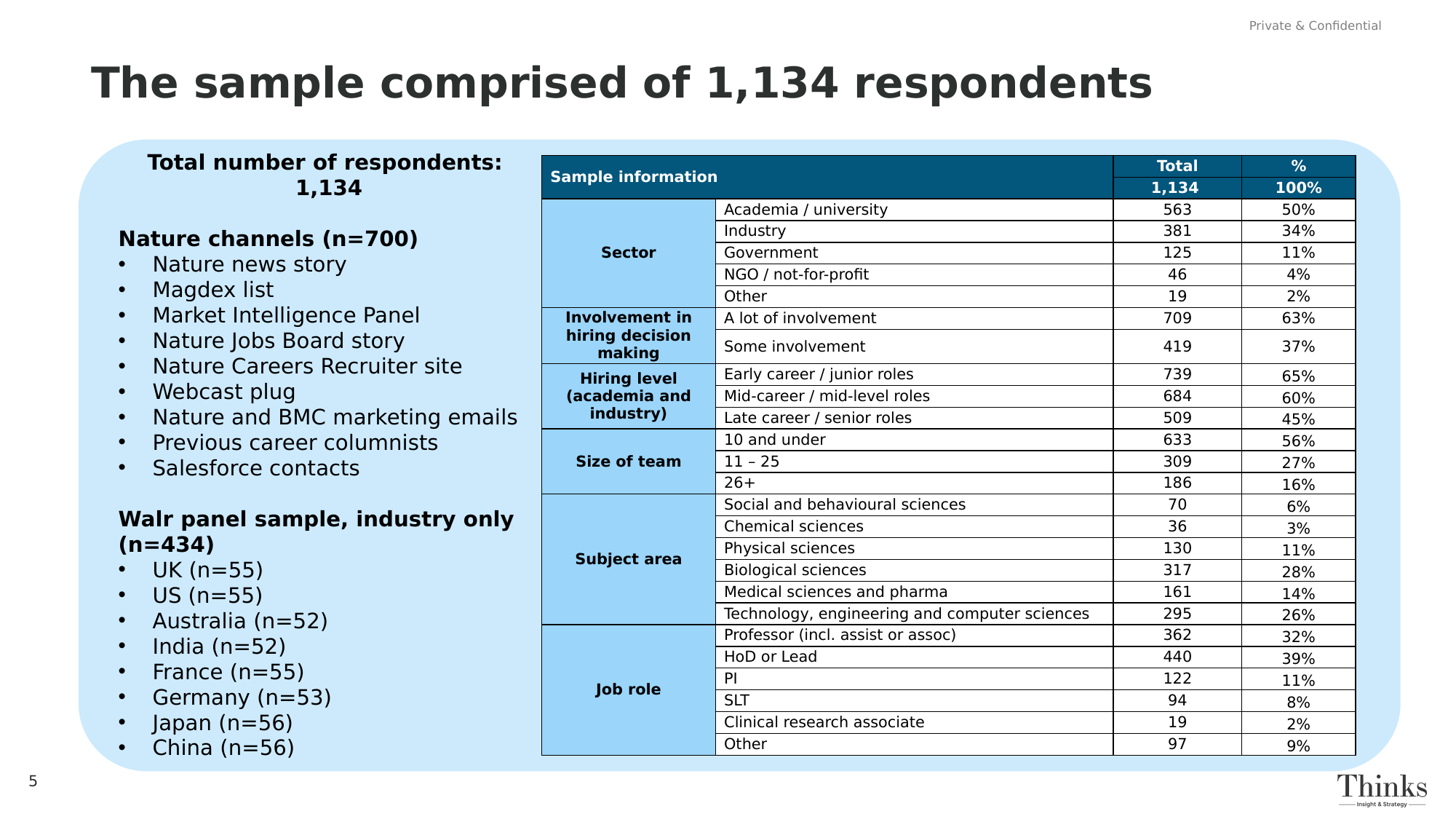

Private & Confidential
The sample comprised of 1,134 respondents

Total number of respondents:
1,134

Nature channels (n=700)
Nature news story
Magdex list
Market Intelligence Panel
Nature Jobs Board story
Nature Careers Recruiter site
Webcast plug
Nature and BMC marketing emails
Previous career columnists
Salesforce contacts

Walr panel sample, industry only (n=434)
UK (n=55)
US (n=55)
Australia (n=52)
India (n=52)
France (n=55)
Germany (n=53)
Japan (n=56)
China (n=56)

| Sample information |  | Total | % |
| --- | --- | --- | --- |
|  |  | 1,134 | 100% |
| Sector | Academia / university | 563 | 50% |
|  | Industry | 381 | 34% |
|  | Government | 125 | 11% |
|  | NGO / not-for-profit | 46 | 4% |
|  | Other | 19 | 2% |
| Involvement in hiring decision making | A lot of involvement | 709 | 63% |
|  | Some involvement | 419 | 37% |
| Hiring level (academia and industry) | Early career / junior roles | 739 | 65% |
|  | Mid-career / mid-level roles | 684 | 60% |
|  | Late career / senior roles | 509 | 45% |
| Size of team | 10 and under | 633 | 56% |
|  | 11 – 25 | 309 | 27% |
|  | 26+ | 186 | 16% |
| Subject area | Social and behavioural sciences | 70 | 6% |
|  | Chemical sciences | 36 | 3% |
|  | Physical sciences | 130 | 11% |
|  | Biological sciences | 317 | 28% |
|  | Medical sciences and pharma | 161 | 14% |
|  | Technology, engineering and computer sciences | 295 | 26% |
| Job role | Professor (incl. assist or assoc) | 362 | 32% |
|  | HoD or Lead | 440 | 39% |
|  | PI | 122 | 11% |
|  | SLT | 94 | 8% |
|  | Clinical research associate | 19 | 2% |
|  | Other | 97 | 9% |

5